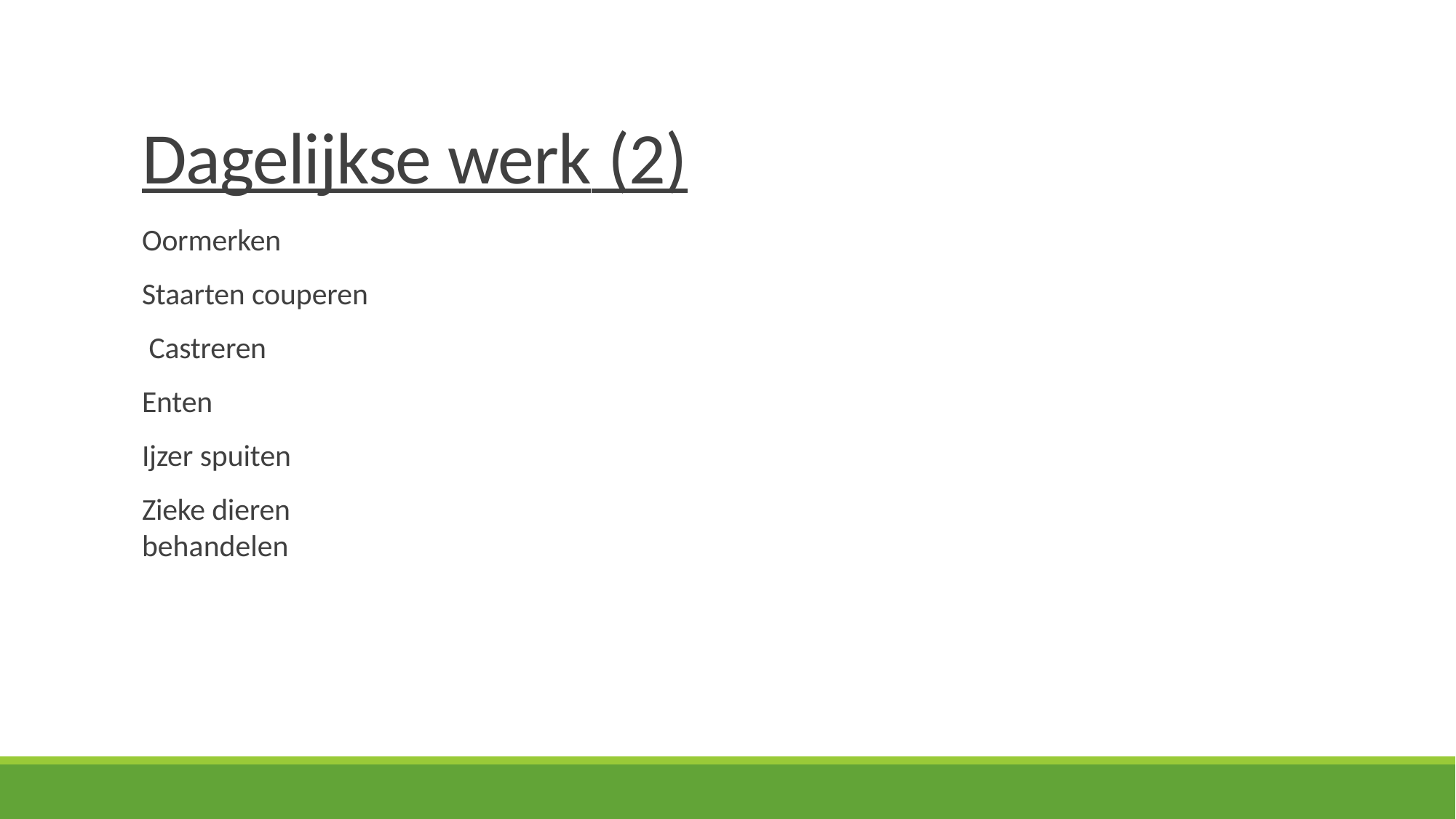

# Dagelijkse werk (2)
Oormerken  Staarten couperen  Castreren
Enten
Ijzer spuiten
Zieke dieren behandelen